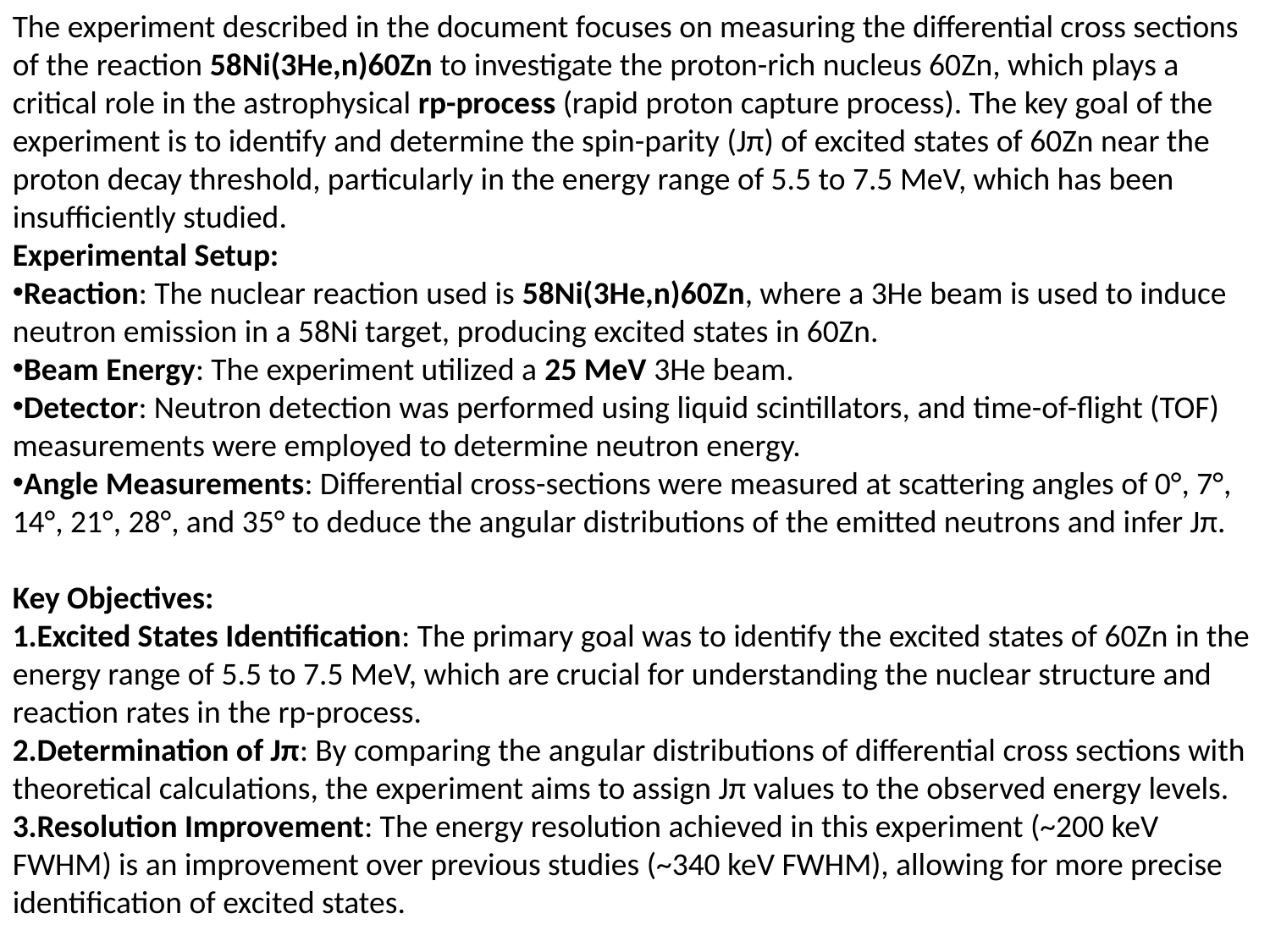

The experiment described in the document focuses on measuring the differential cross sections of the reaction 58Ni(3He,n)60Zn to investigate the proton-rich nucleus 60Zn, which plays a critical role in the astrophysical rp-process (rapid proton capture process). The key goal of the experiment is to identify and determine the spin-parity (Jπ) of excited states of 60Zn near the proton decay threshold, particularly in the energy range of 5.5 to 7.5 MeV, which has been insufficiently studied.
Experimental Setup:
Reaction: The nuclear reaction used is 58Ni(3He,n)60Zn, where a 3He beam is used to induce neutron emission in a 58Ni target, producing excited states in 60Zn.
Beam Energy: The experiment utilized a 25 MeV 3He beam.
Detector: Neutron detection was performed using liquid scintillators, and time-of-flight (TOF) measurements were employed to determine neutron energy.
Angle Measurements: Differential cross-sections were measured at scattering angles of 0°, 7°, 14°, 21°, 28°, and 35° to deduce the angular distributions of the emitted neutrons and infer Jπ.

Key Objectives:
Excited States Identification: The primary goal was to identify the excited states of 60Zn in the energy range of 5.5 to 7.5 MeV, which are crucial for understanding the nuclear structure and reaction rates in the rp-process.
Determination of Jπ: By comparing the angular distributions of differential cross sections with theoretical calculations, the experiment aims to assign Jπ values to the observed energy levels.
Resolution Improvement: The energy resolution achieved in this experiment (~200 keV FWHM) is an improvement over previous studies (~340 keV FWHM), allowing for more precise identification of excited states.